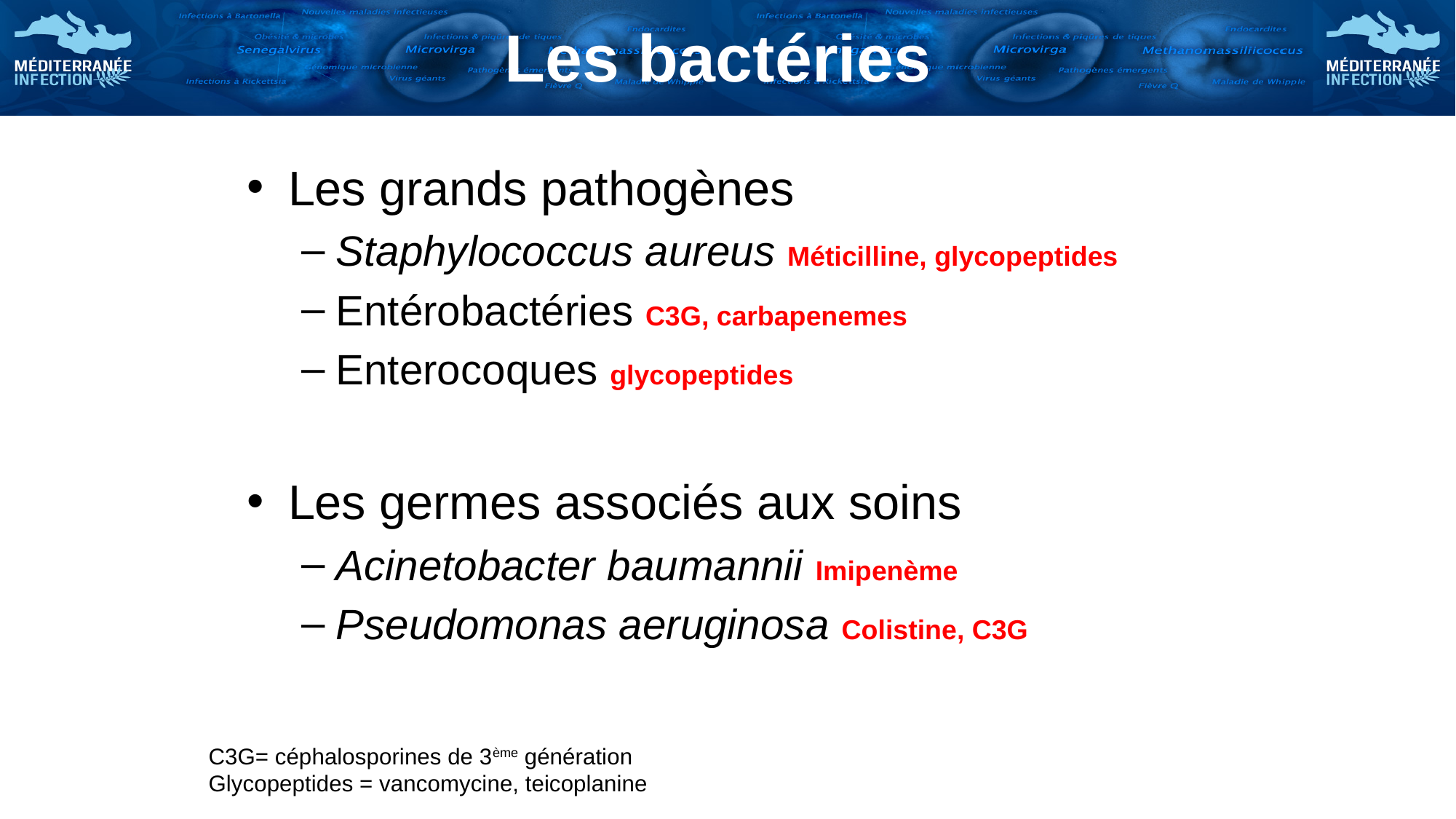

# Les bactéries
Les grands pathogènes
Staphylococcus aureus Méticilline, glycopeptides
Entérobactéries C3G, carbapenemes
Enterocoques glycopeptides

Les germes associés aux soins
Acinetobacter baumannii Imipenème
Pseudomonas aeruginosa Colistine, C3G

C3G= céphalosporines de 3ème génération
Glycopeptides = vancomycine, teicoplanine